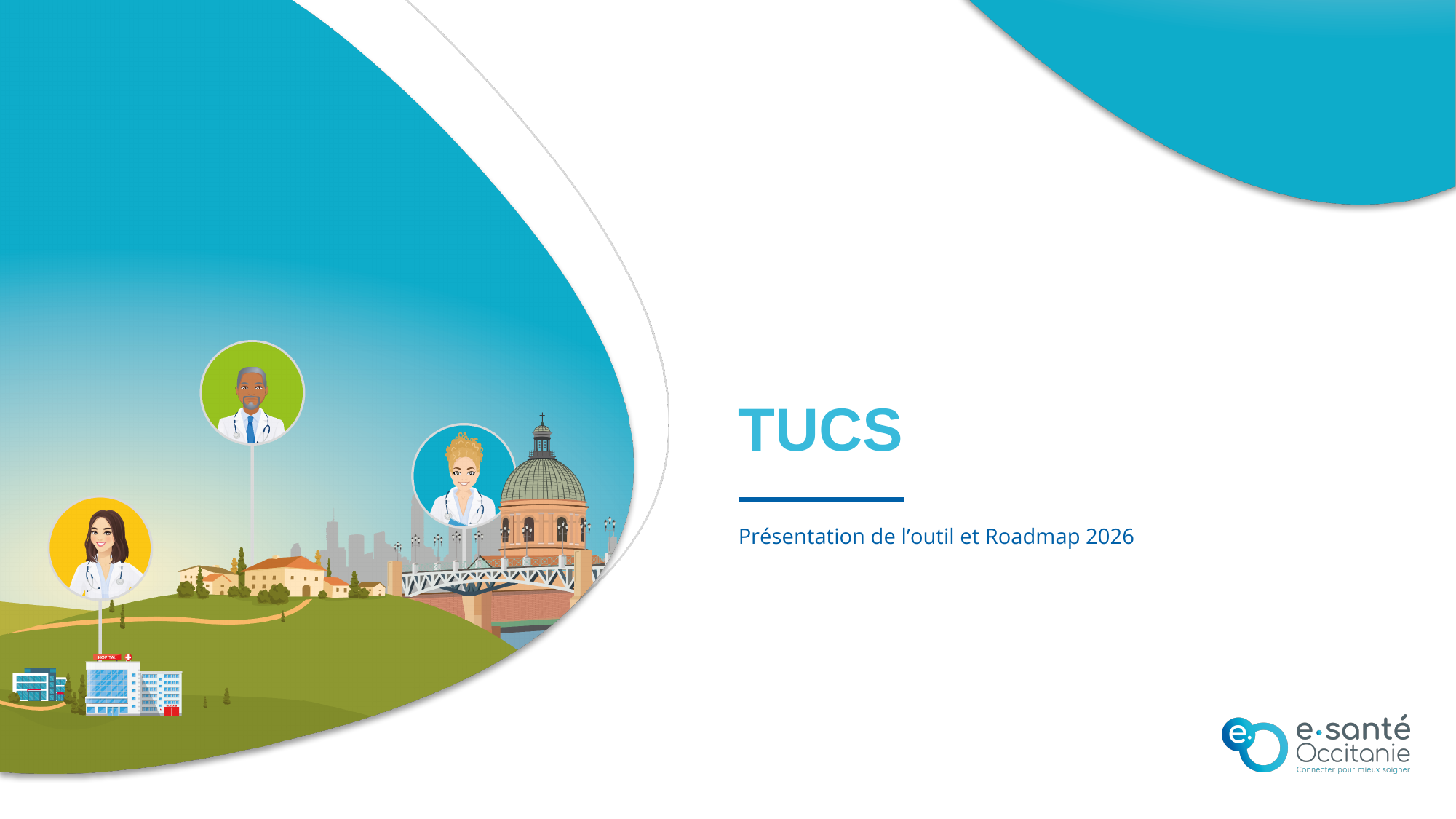

# TUCS
Présentation de l’outil et Roadmap 2026